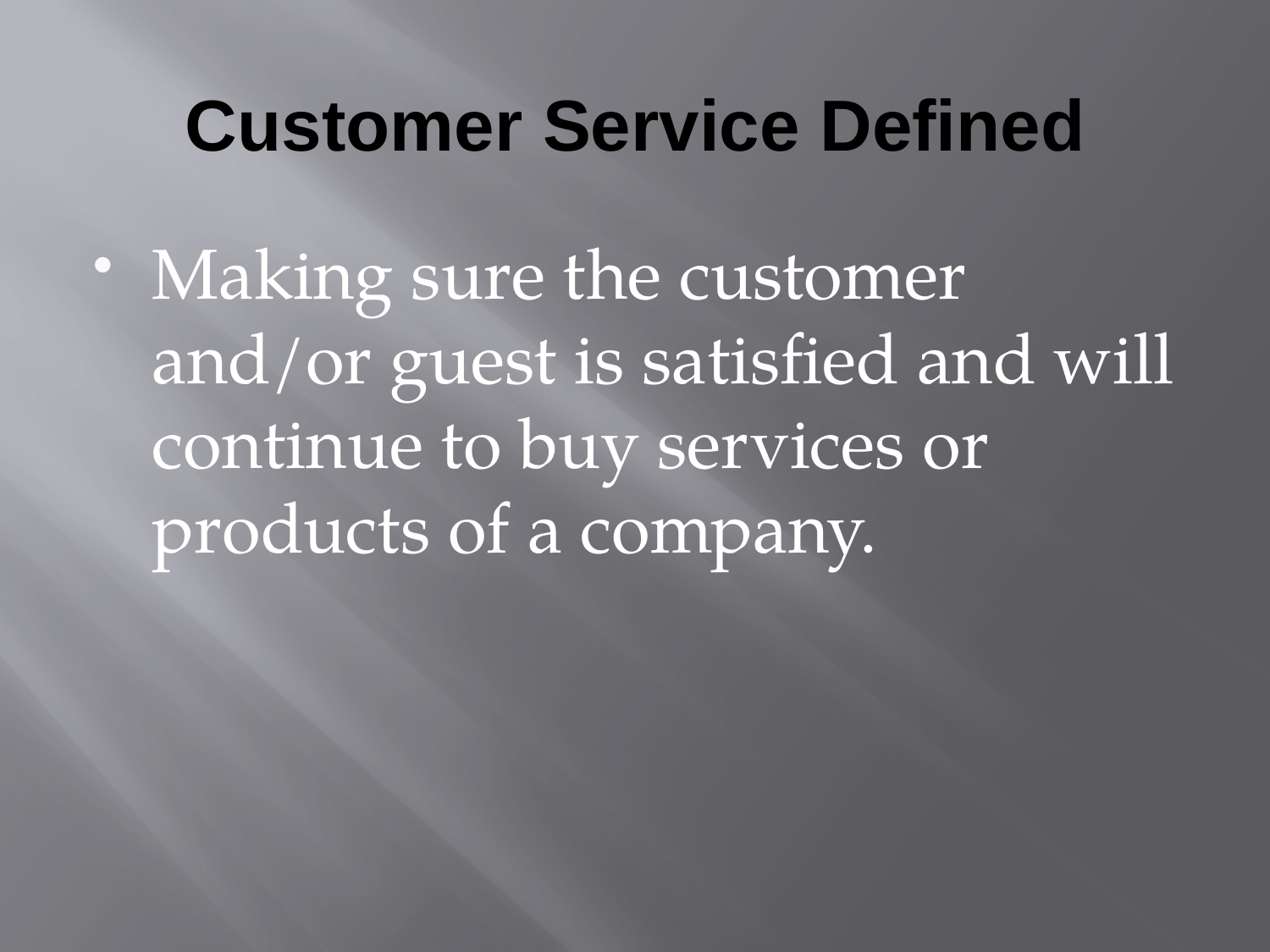

# Customer Service Defined
Making sure the customer  and/or guest is satisfied and will continue to buy services or products of a company.